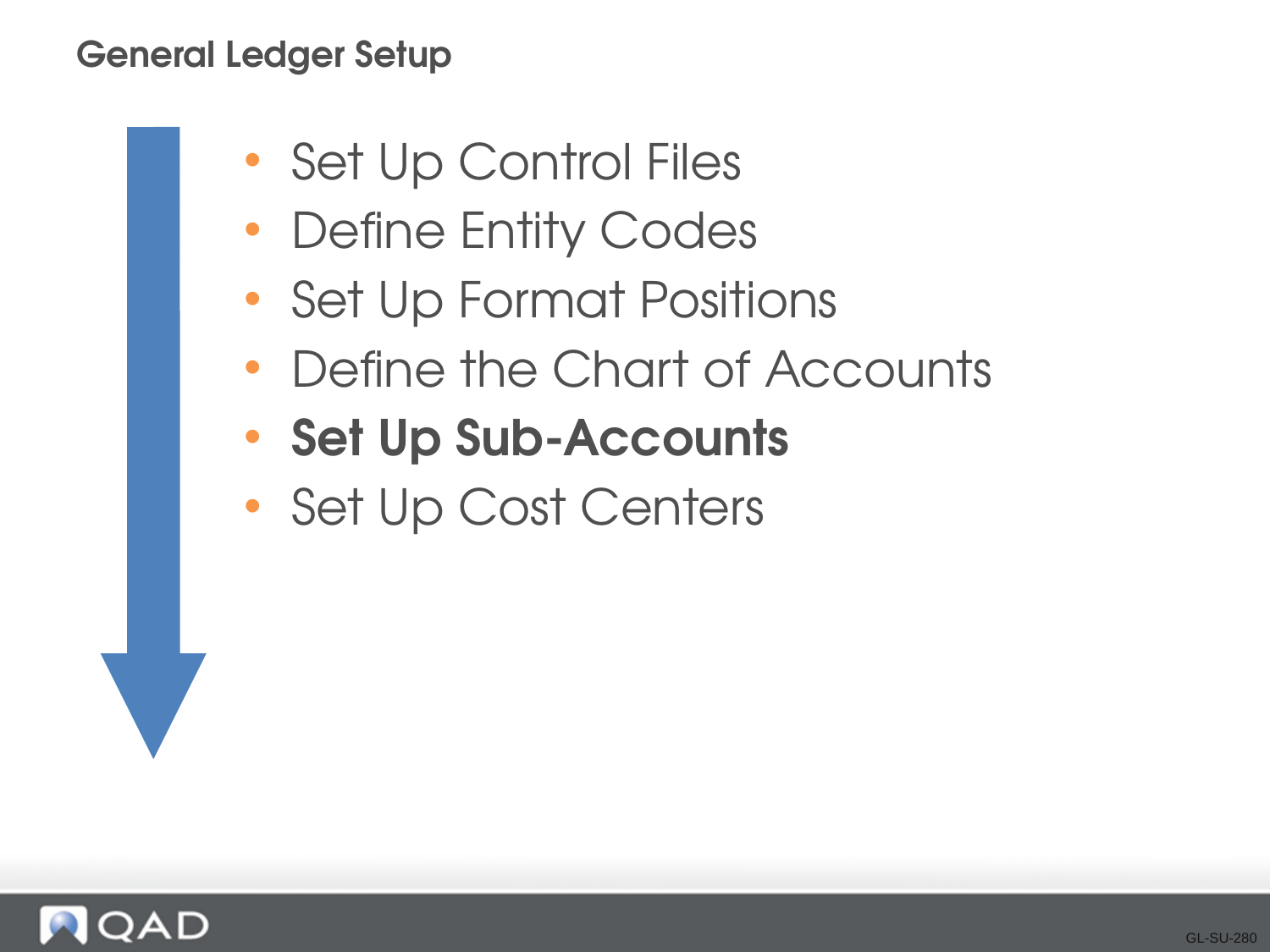

# General Ledger Setup
Set Up Control Files
Define Entity Codes
Set Up Format Positions
Define the Chart of Accounts
Set Up Sub-Accounts
Set Up Cost Centers

GL-SU-280